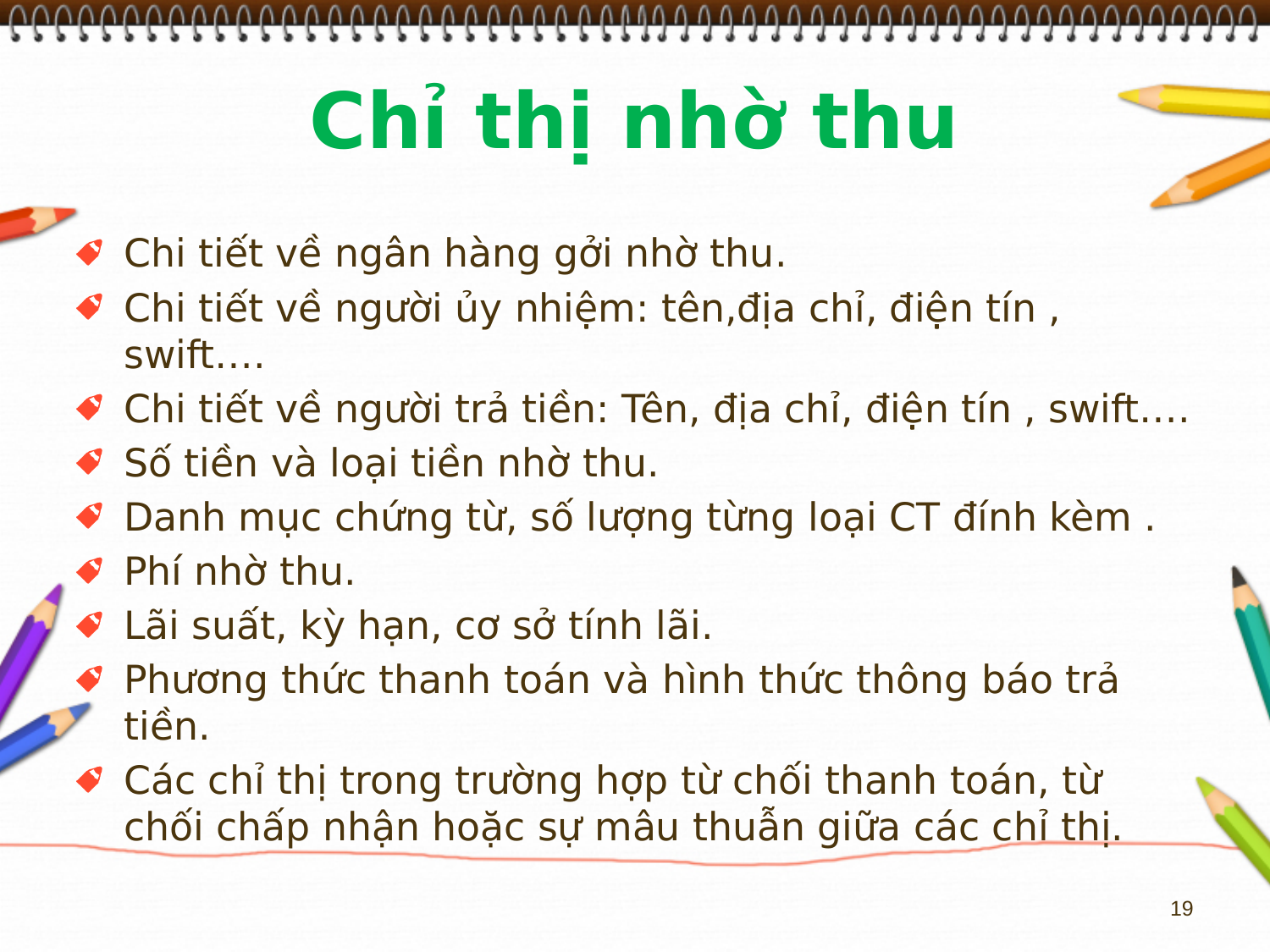

# Chỉ thị nhờ thu
Chi tiết về ngân hàng gởi nhờ thu.
Chi tiết về người ủy nhiệm: tên,địa chỉ, điện tín , swift….
Chi tiết về người trả tiền: Tên, địa chỉ, điện tín , swift….
Số tiền và loại tiền nhờ thu.
Danh mục chứng từ, số lượng từng loại CT đính kèm .
Phí nhờ thu.
Lãi suất, kỳ hạn, cơ sở tính lãi.
Phương thức thanh toán và hình thức thông báo trả tiền.
Các chỉ thị trong trường hợp từ chối thanh toán, từ chối chấp nhận hoặc sự mâu thuẫn giữa các chỉ thị.

19